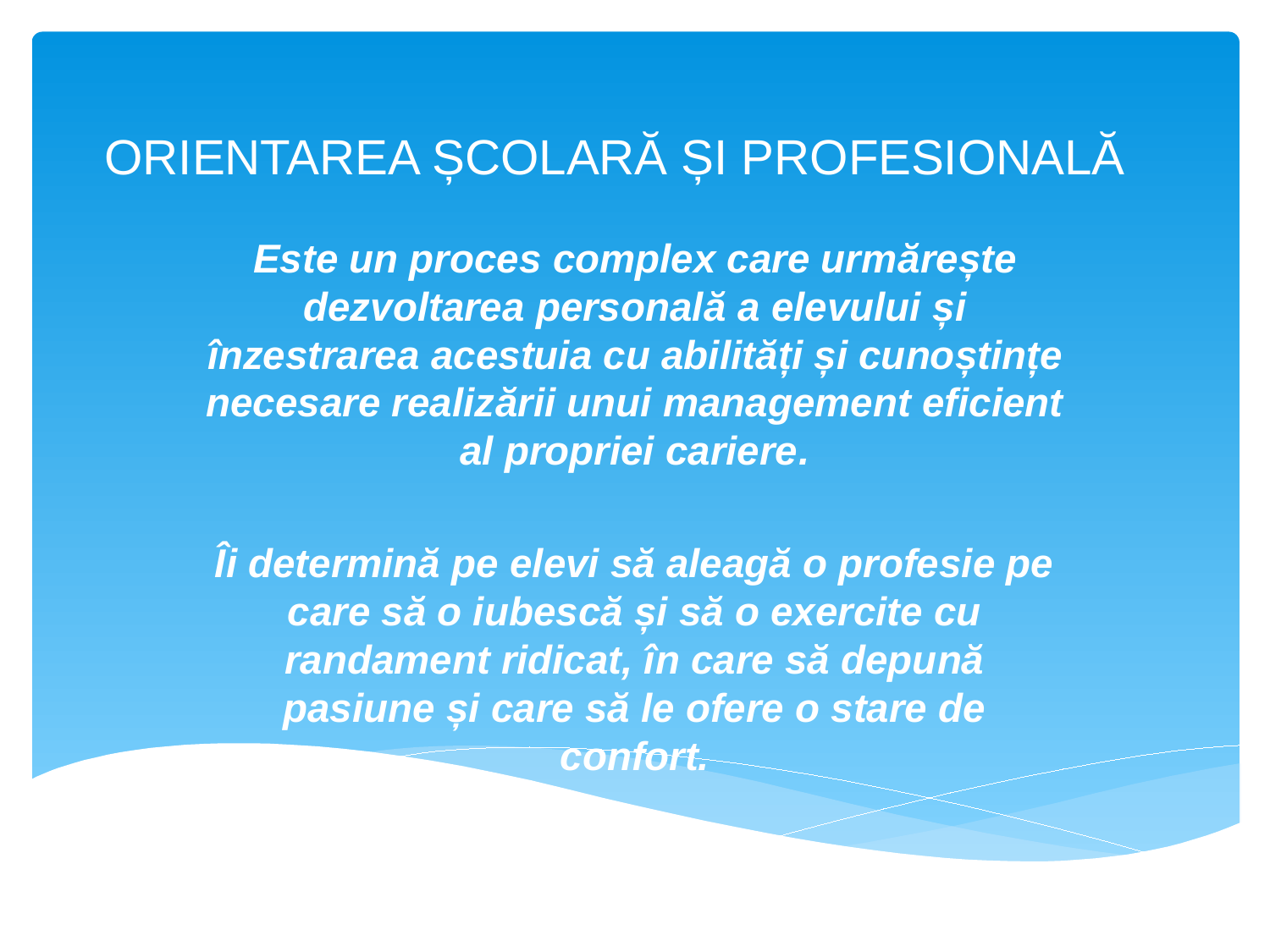

# ORIENTAREA ȘCOLARĂ ȘI PROFESIONALĂ
Este un proces complex care urmărește dezvoltarea personală a elevului și înzestrarea acestuia cu abilități și cunoștințe necesare realizării unui management eficient al propriei cariere.

Îi determină pe elevi să aleagă o profesie pe care să o iubescă și să o exercite cu randament ridicat, în care să depună pasiune și care să le ofere o stare de confort.